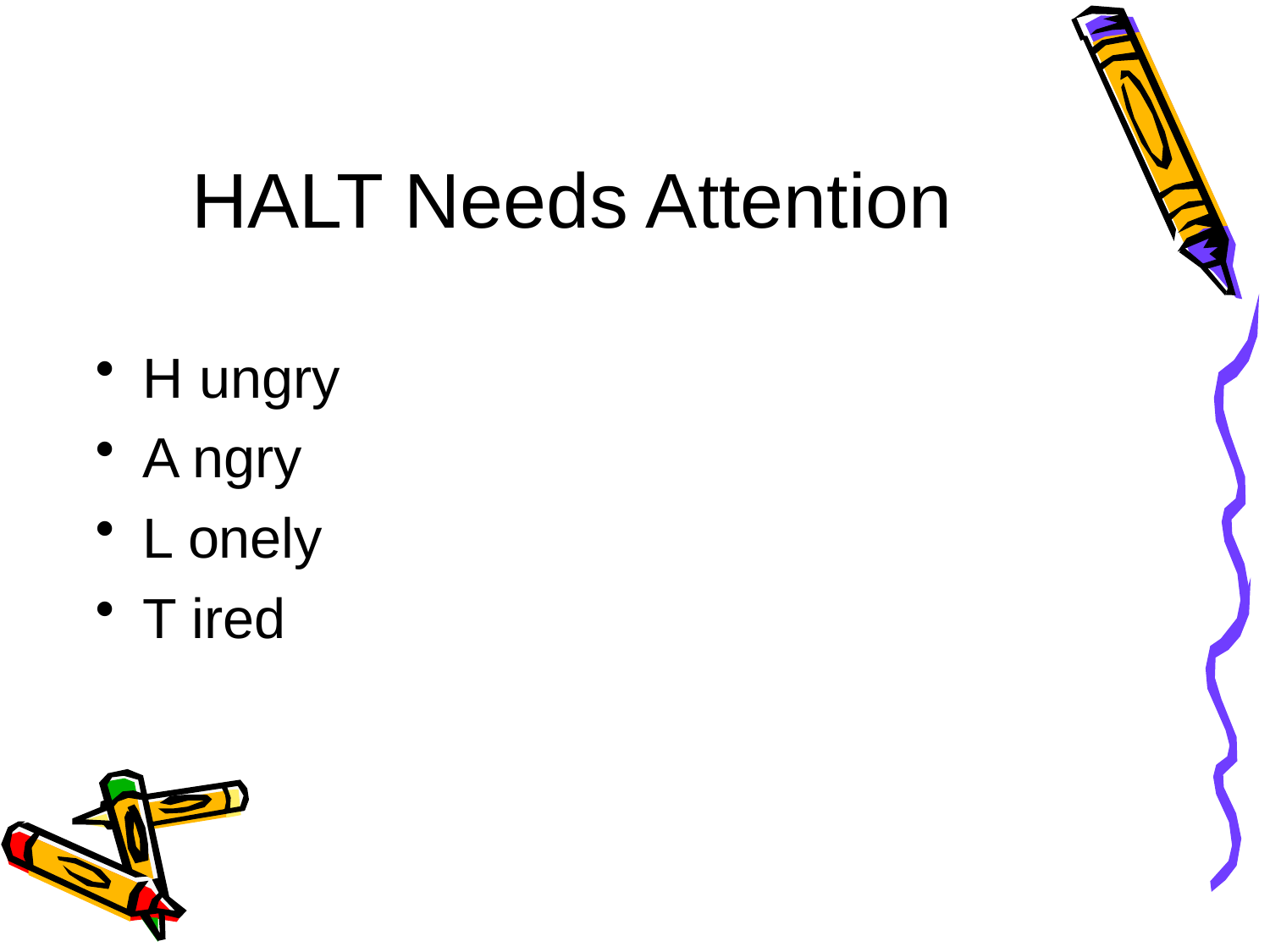

# HALT Needs Attention
H ungry
A ngry
L onely
T ired